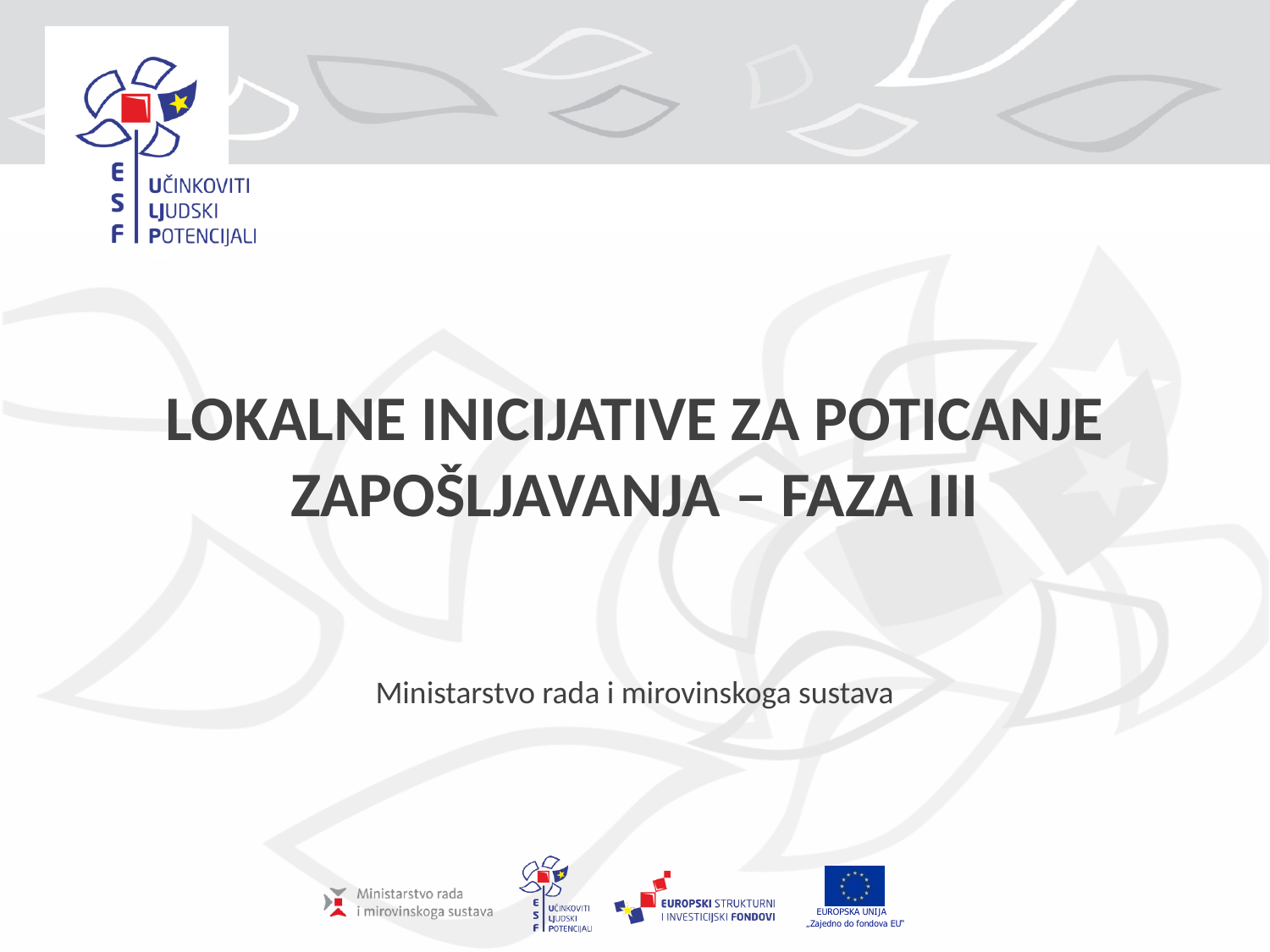

# LOKALNE INICIJATIVE ZA POTICANJE ZAPOŠLJAVANJA – FAZA III
Ministarstvo rada i mirovinskoga sustava